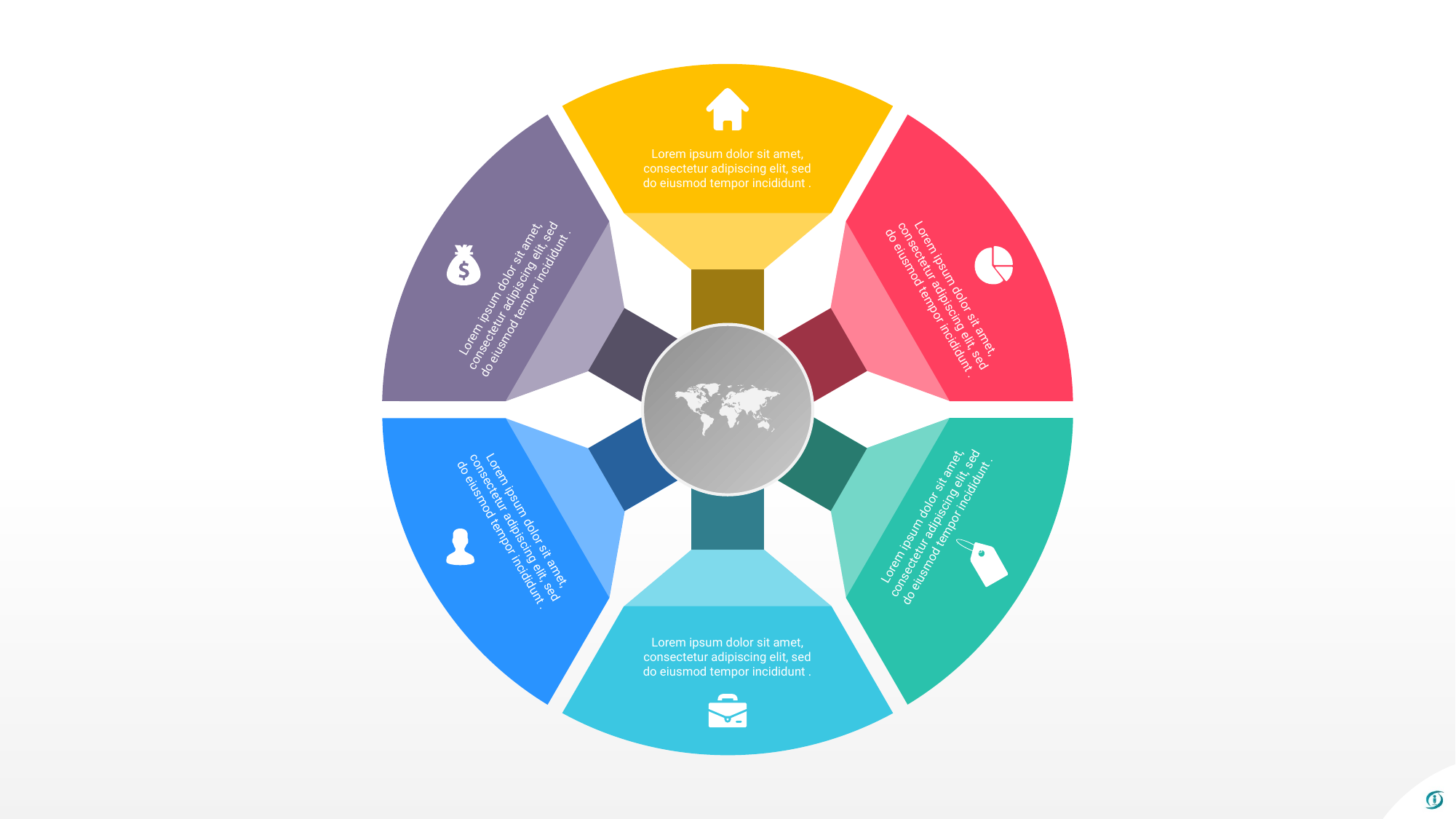

Lorem ipsum dolor sit amet, consectetur adipiscing elit, sed do eiusmod tempor incididunt .

Lorem ipsum dolor sit amet, consectetur adipiscing elit, sed do eiusmod tempor incididunt .
Lorem ipsum dolor sit amet, consectetur adipiscing elit, sed do eiusmod tempor incididunt .

Lorem ipsum dolor sit amet, consectetur adipiscing elit, sed do eiusmod tempor incididunt .
Lorem ipsum dolor sit amet, consectetur adipiscing elit, sed do eiusmod tempor incididunt .

Lorem ipsum dolor sit amet, consectetur adipiscing elit, sed do eiusmod tempor incididunt .